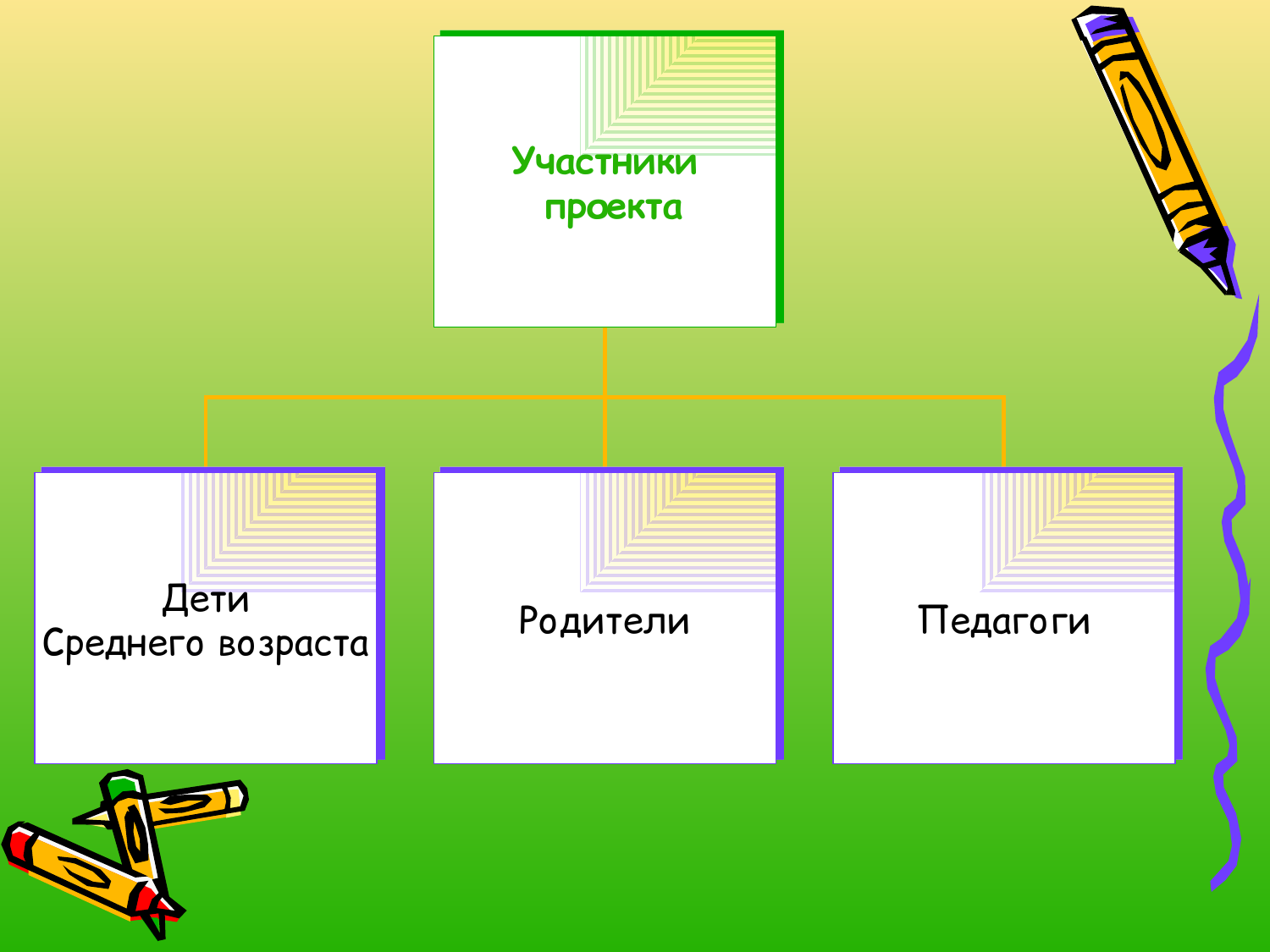

Участники
 проекта
Дети
Среднего возраста
Родители
Педагоги